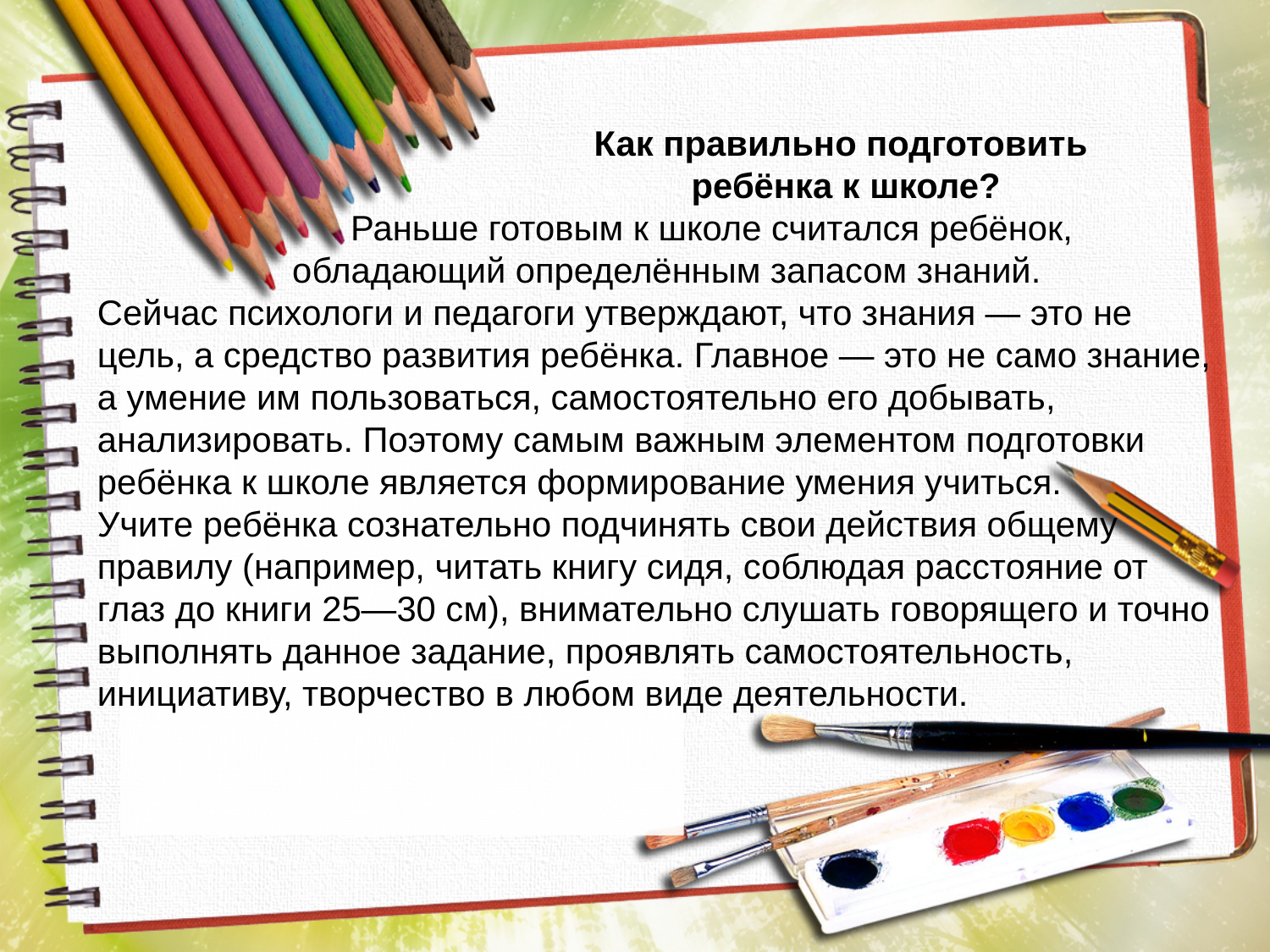

Как правильно подготовить
                                                             ребёнка к школе?
                          Раньше готовым к школе считался ребёнок,
                    обладающий определённым запасом знаний.
Сейчас психологи и педагоги утверждают, что знания — это не цель, а средство развития ребёнка. Главное — это не само знание, а умение им пользоваться, самостоятельно его добывать, анализировать. Поэтому самым важным элементом подготовки ребёнка к школе является формирование умения учиться.
Учите ребёнка сознательно подчинять свои действия общему правилу (например, читать книгу сидя, соблюдая расстояние от глаз до книги 25—30 см), внимательно слушать говорящего и точно выполнять данное задание, проявлять самостоятельность, инициативу, творчество в любом виде деятельности.